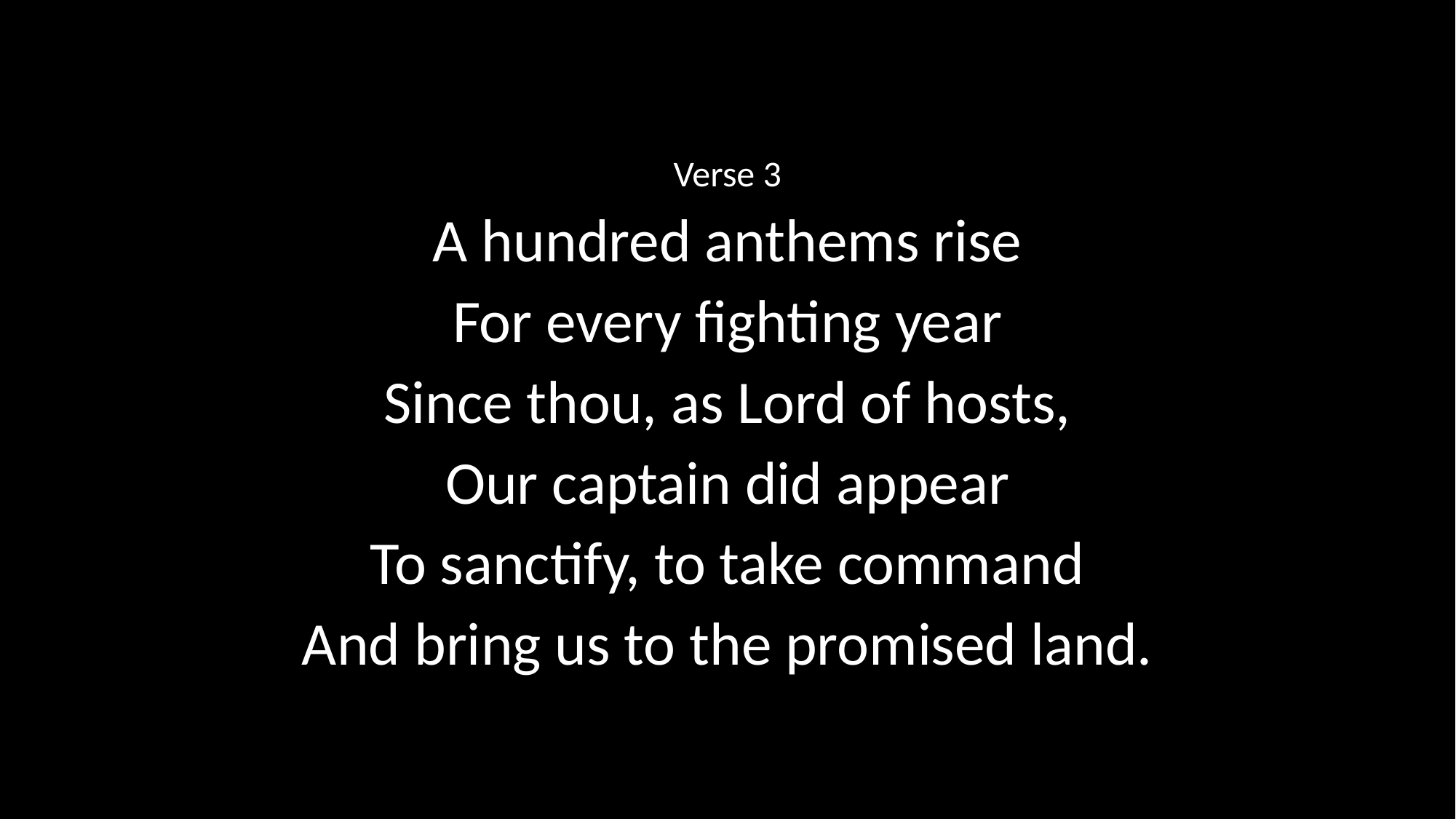

Verse 3
A hundred anthems rise
For every fighting year
Since thou, as Lord of hosts,
Our captain did appear
To sanctify, to take command
And bring us to the promised land.